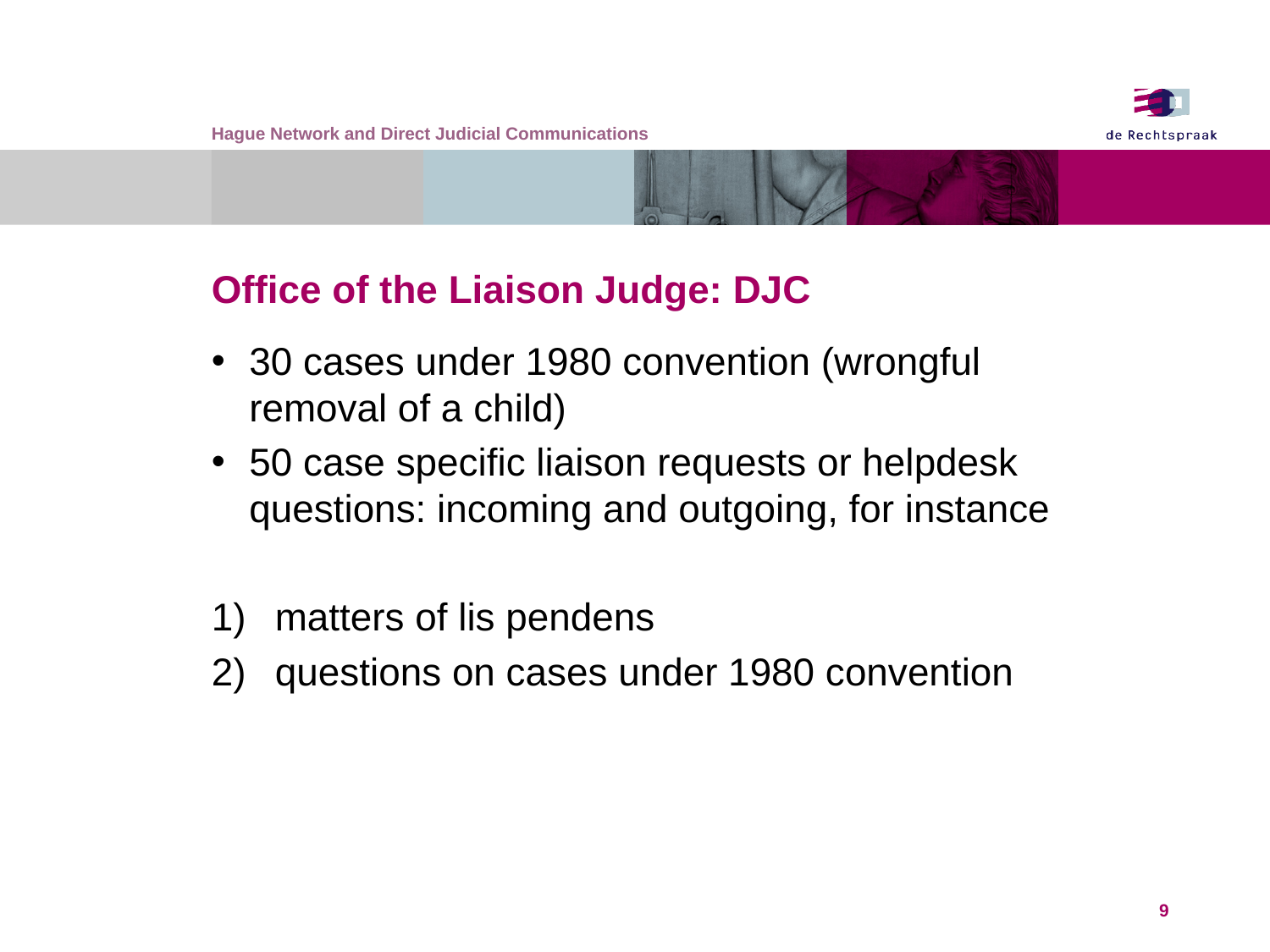

Hague Network and Direct Judicial Communications
# Office of the Liaison Judge: DJC
30 cases under 1980 convention (wrongful removal of a child)
50 case specific liaison requests or helpdesk questions: incoming and outgoing, for instance

matters of lis pendens
questions on cases under 1980 convention
9